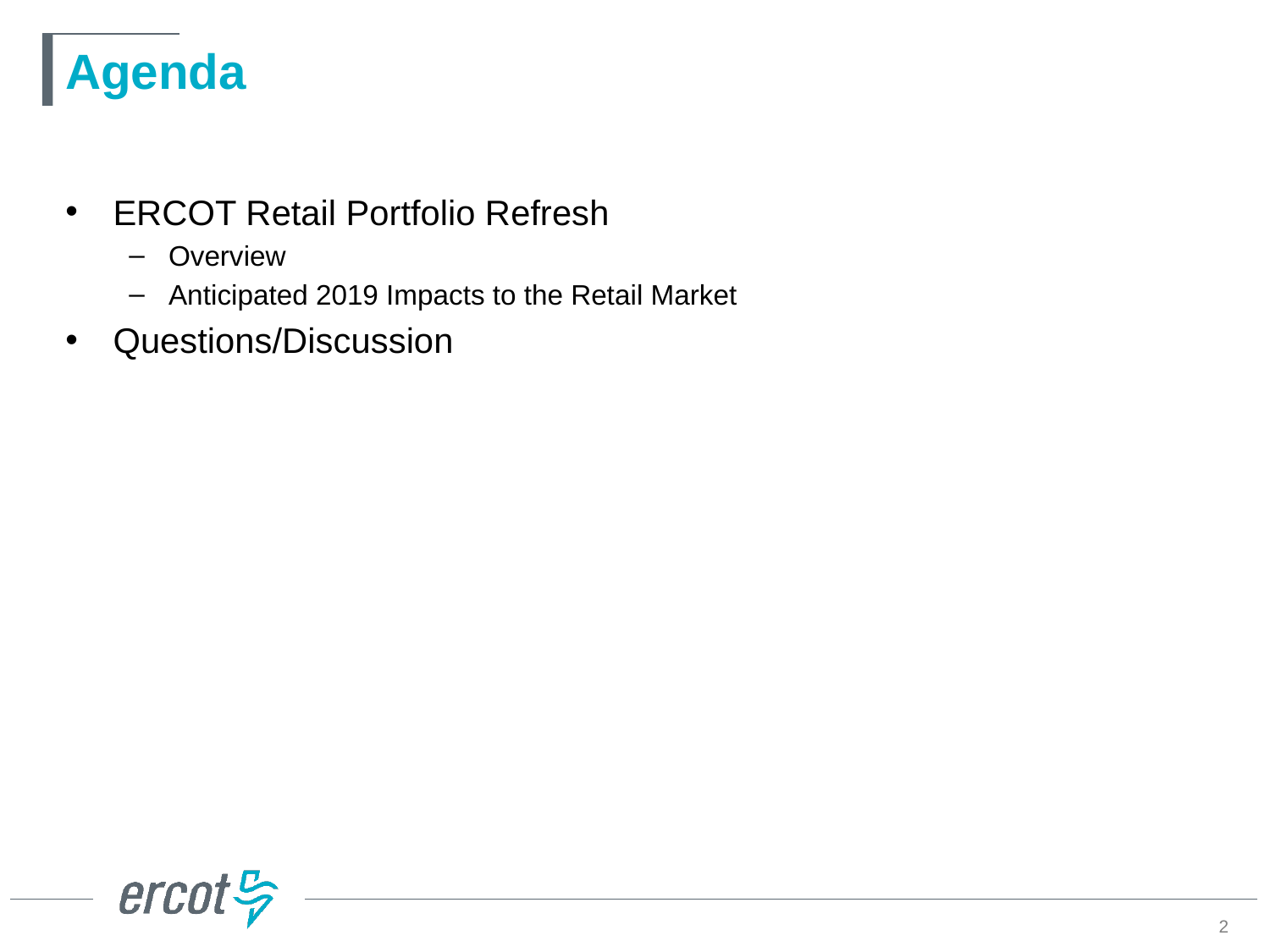

# Agenda
ERCOT Retail Portfolio Refresh
Overview
Anticipated 2019 Impacts to the Retail Market
Questions/Discussion